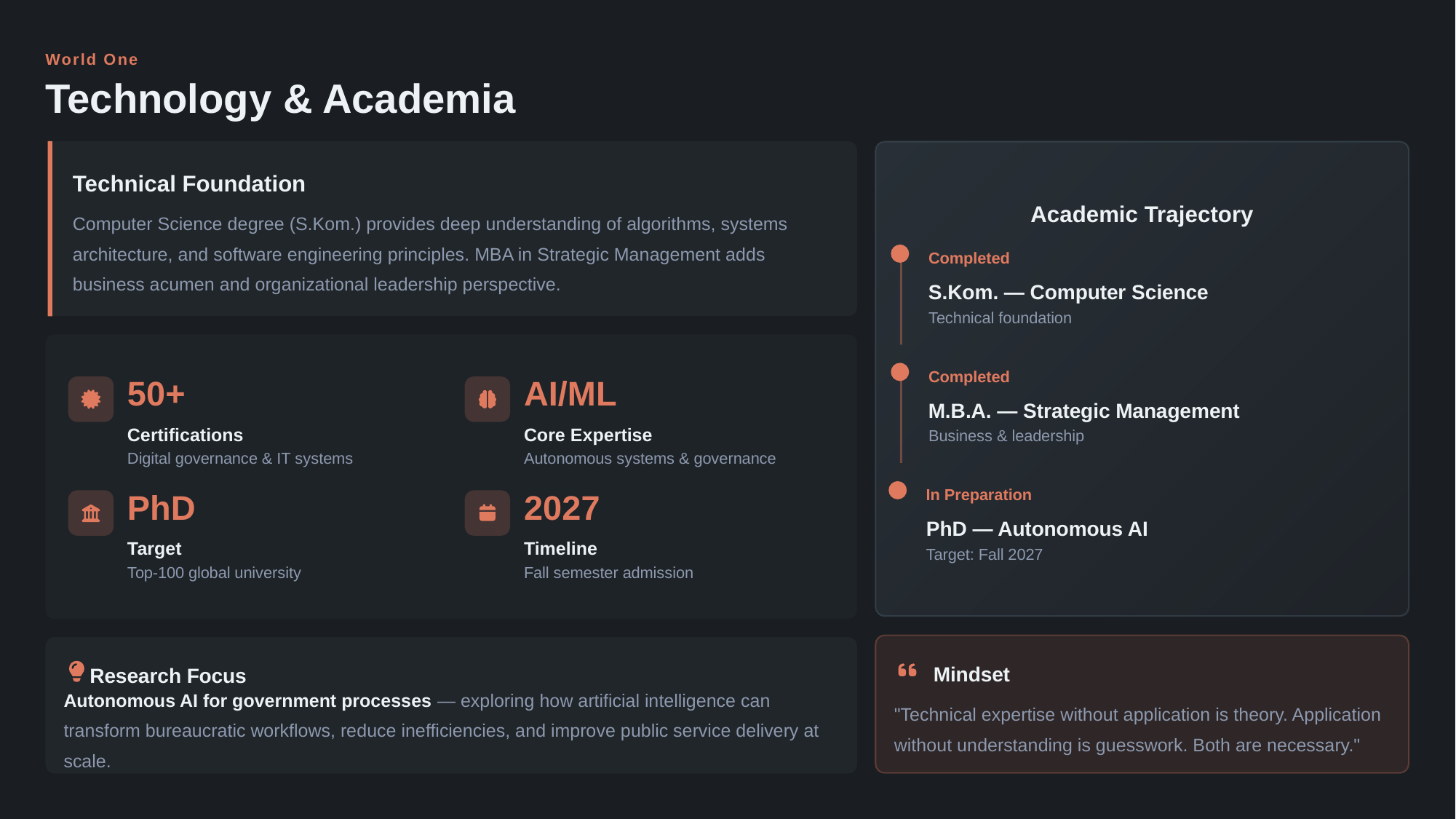

World One
Technology & Academia

Technical Foundation
Academic Trajectory
Computer Science degree (S.Kom.) provides deep understanding of algorithms, systems architecture, and software engineering principles. MBA in Strategic Management adds business acumen and organizational leadership perspective.

Completed
S.Kom. — Computer Science
Technical foundation

Completed
50+
AI/ML

M.B.A. — Strategic Management
Certifications
Core Expertise
Business & leadership
Digital governance & IT systems
Autonomous systems & governance

In Preparation
PhD
2027

PhD — Autonomous AI
Target
Timeline
Target: Fall 2027
Top-100 global university
Fall semester admission

Mindset
Research Focus

"Technical expertise without application is theory. Application without understanding is guesswork. Both are necessary."
Autonomous AI for government processes — exploring how artificial intelligence can transform bureaucratic workflows, reduce inefficiencies, and improve public service delivery at scale.